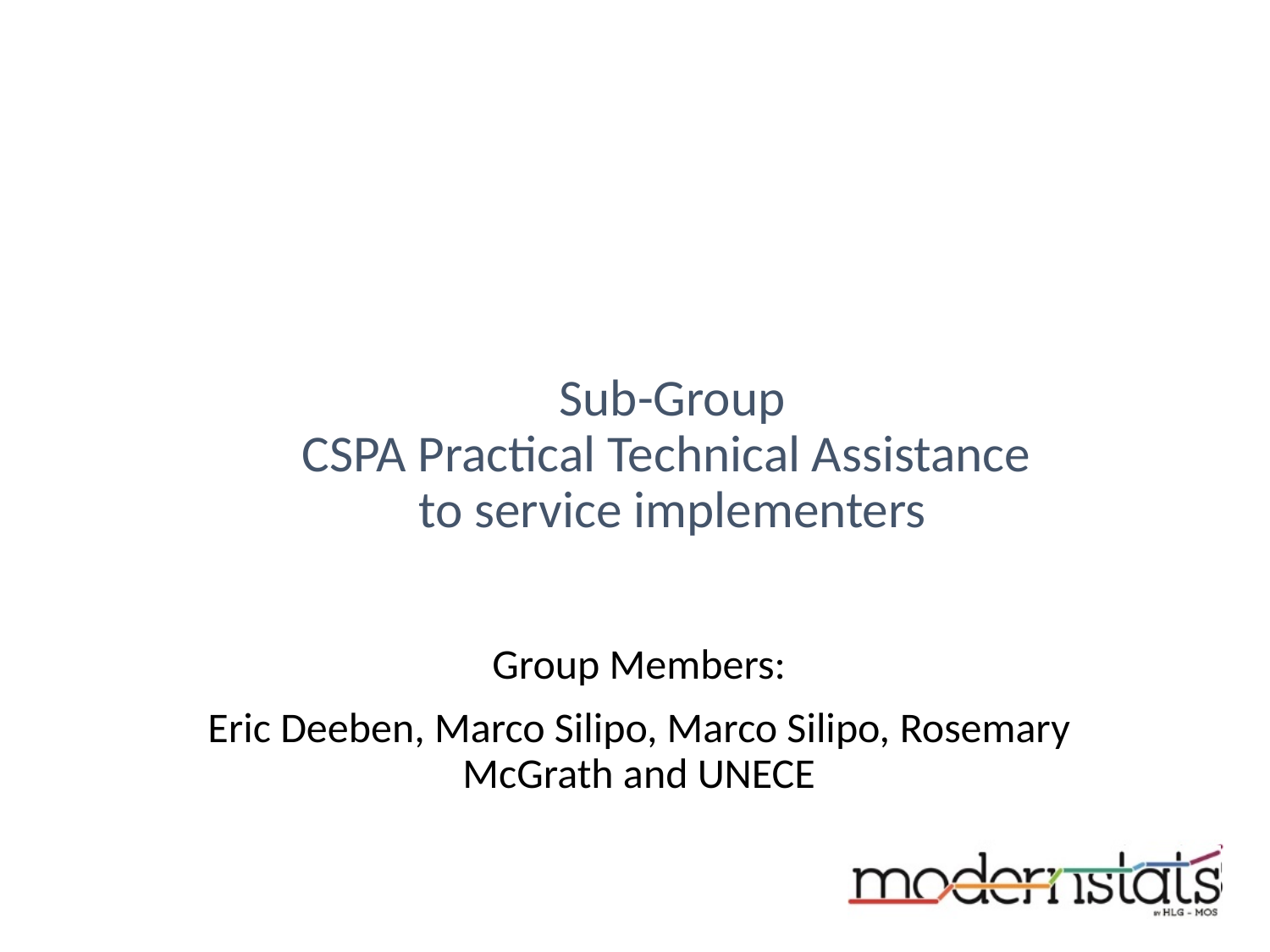

# Sub-Group CSPA Practical Technical Assistance to service implementers
Group Members:
Eric Deeben, Marco Silipo, Marco Silipo, Rosemary McGrath and UNECE